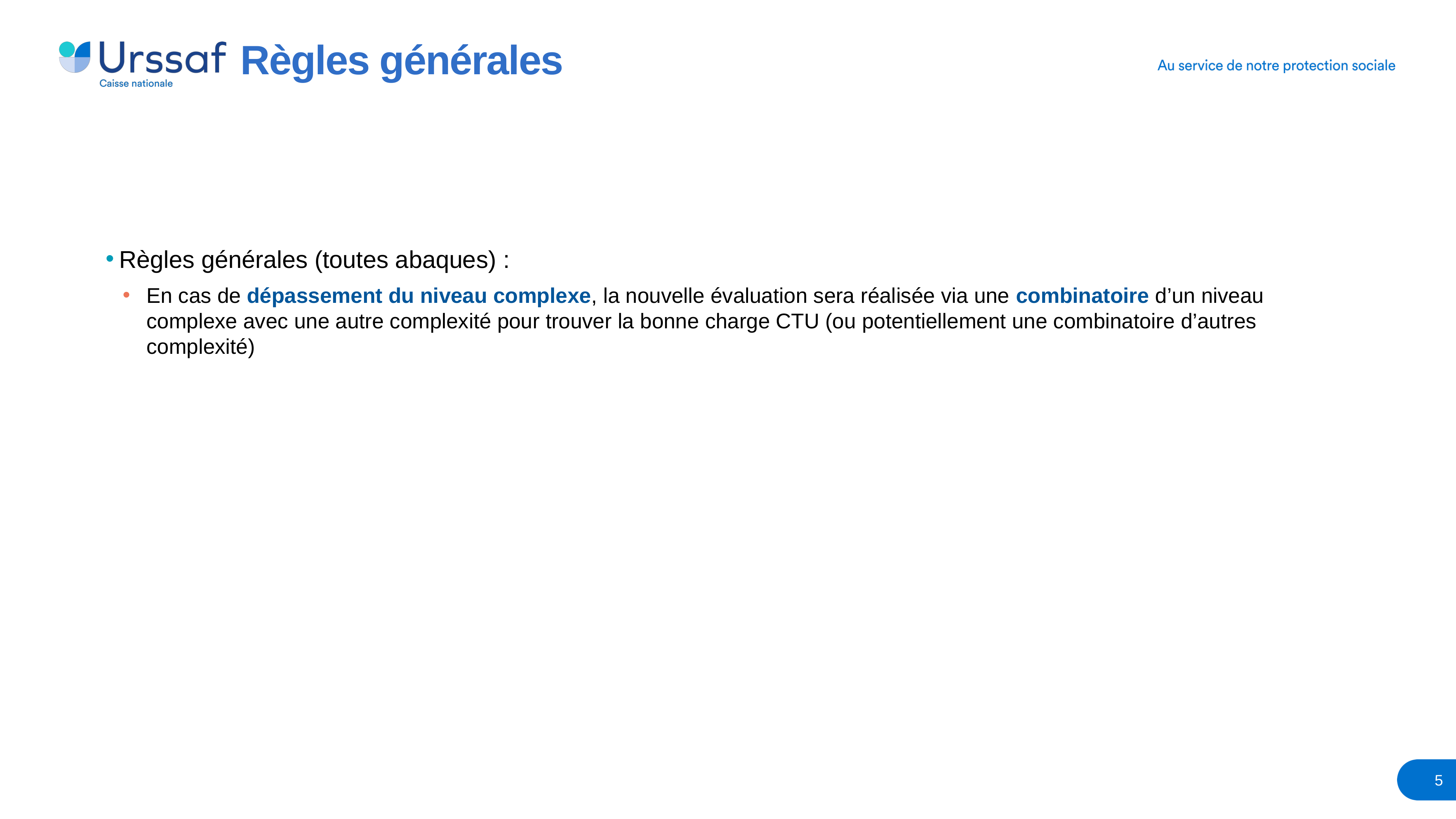

# Règles générales
Règles générales (toutes abaques) :
En cas de dépassement du niveau complexe, la nouvelle évaluation sera réalisée via une combinatoire d’un niveau complexe avec une autre complexité pour trouver la bonne charge CTU (ou potentiellement une combinatoire d’autres complexité)